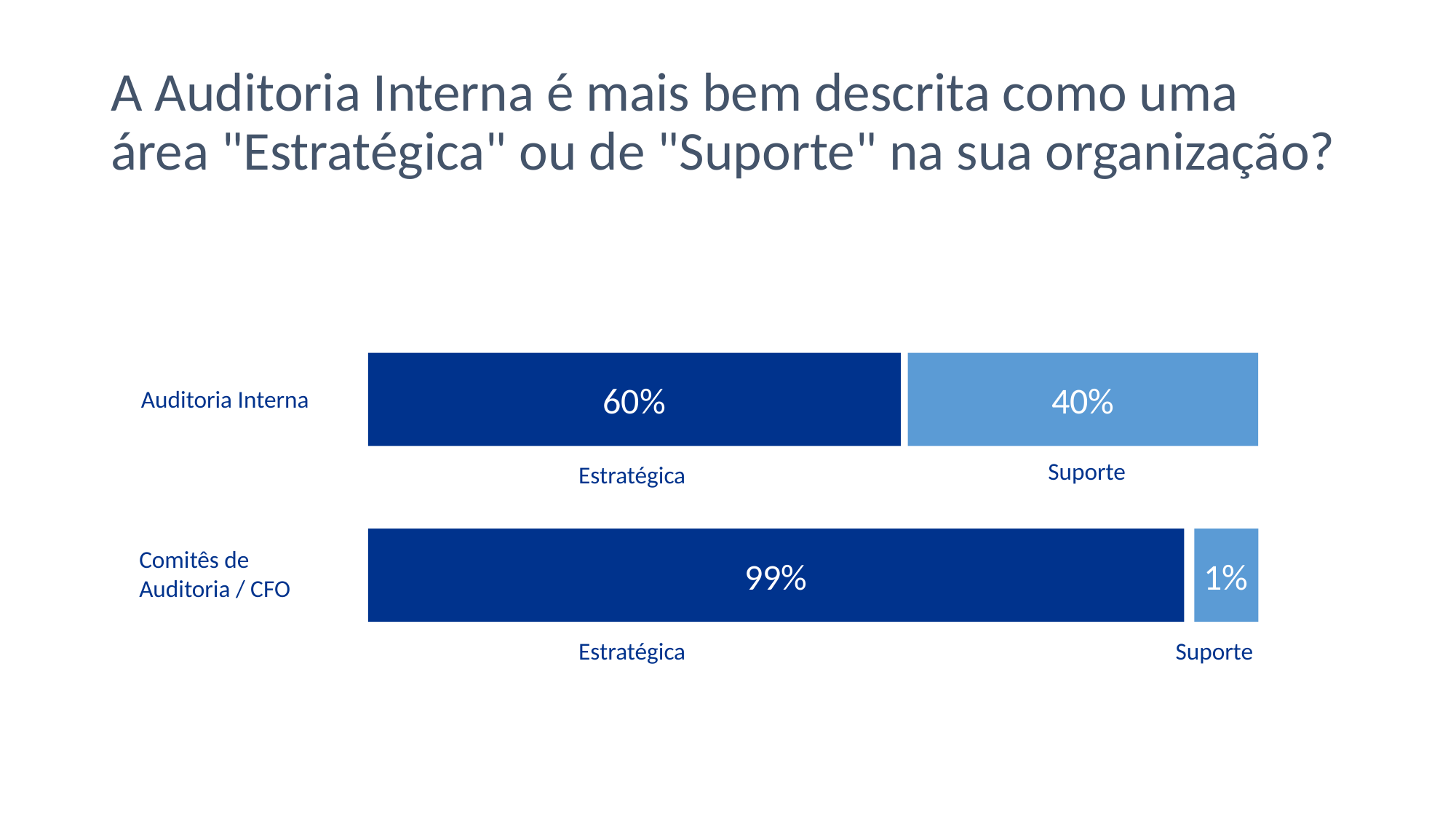

# A Auditoria Interna é mais bem descrita como uma área "Estratégica" ou de "Suporte" na sua organização?
60%
40%
Estratégica

Suporte
Auditoria Interna
99%
1%
Estratégica

Suporte
Comitês de Auditoria / CFO